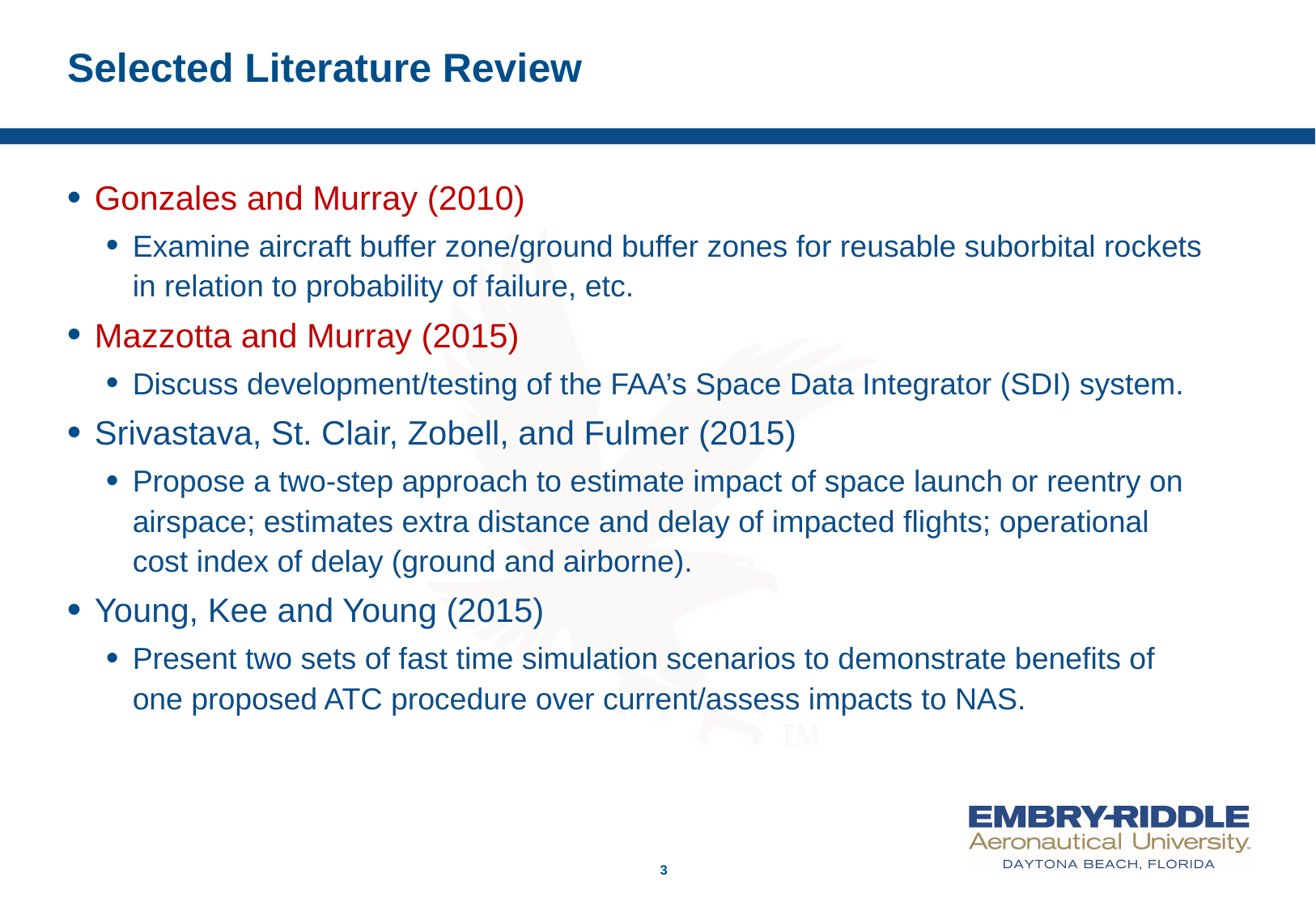

# Selected Literature Review
Gonzales and Murray (2010)
Examine aircraft buffer zone/ground buffer zones for reusable suborbital rockets in relation to probability of failure, etc.
Mazzotta and Murray (2015)
Discuss development/testing of the FAA’s Space Data Integrator (SDI) system.
Srivastava, St. Clair, Zobell, and Fulmer (2015)
Propose a two-step approach to estimate impact of space launch or reentry on airspace; estimates extra distance and delay of impacted flights; operational cost index of delay (ground and airborne).
Young, Kee and Young (2015)
Present two sets of fast time simulation scenarios to demonstrate benefits of one proposed ATC procedure over current/assess impacts to NAS.

3